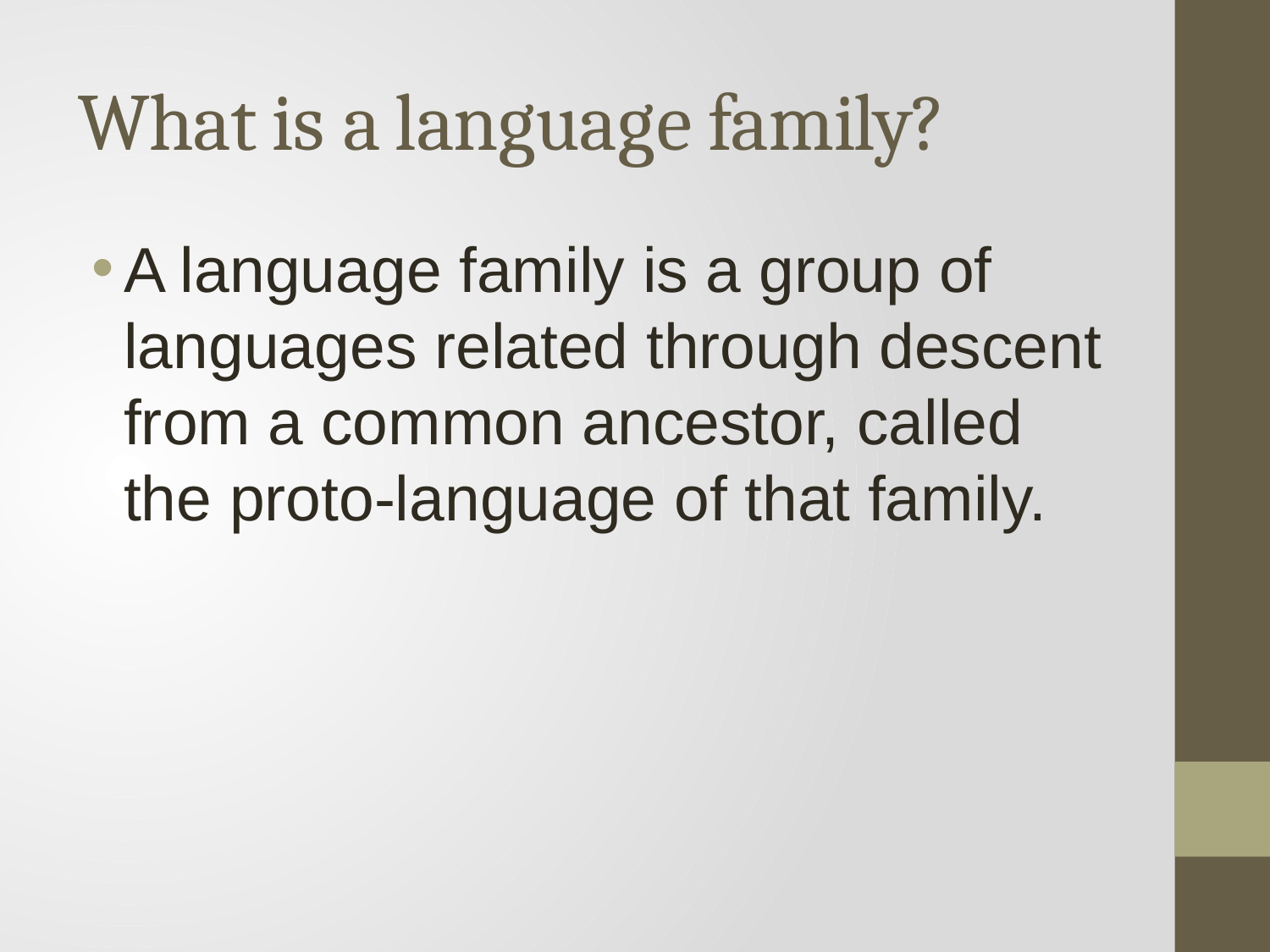

# What is a language family?
A language family is a group of languages related through descent from a common ancestor, called the proto-language of that family.